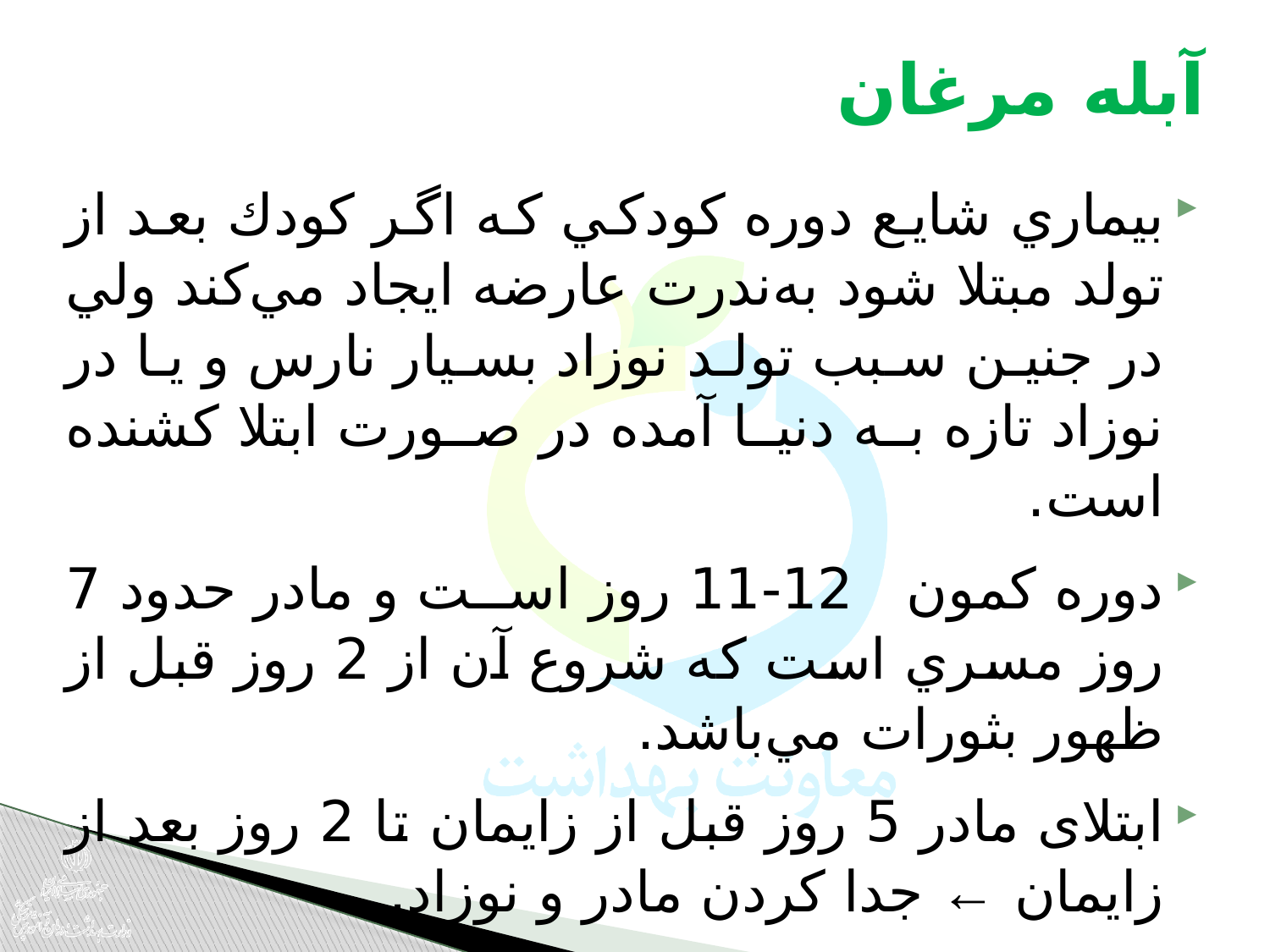

# آبله مرغان
بيماري شايع دوره كودكي كه اگر كودك بعد از تولد مبتلا ‌شود به‌ندرت عارضه ايجاد مي‌كند ولي در جنين سبب تولد نوزاد بسيار نارس و يا در نوزاد تازه به دنيا آمده در صورت ابتلا‌ كشنده است.
دوره كمون 12-11 روز است و مادر حدود 7 روز مسري است كه شروع آن از 2 روز قبل از ظهور بثورات مي‌باشد.
ابتلای مادر 5 روز قبل از زايمان تا 2 روز بعد از زايمان ← جدا كردن مادر و نوزاد.
بيماري بيش از نيمي از نوزادان خفيف است.